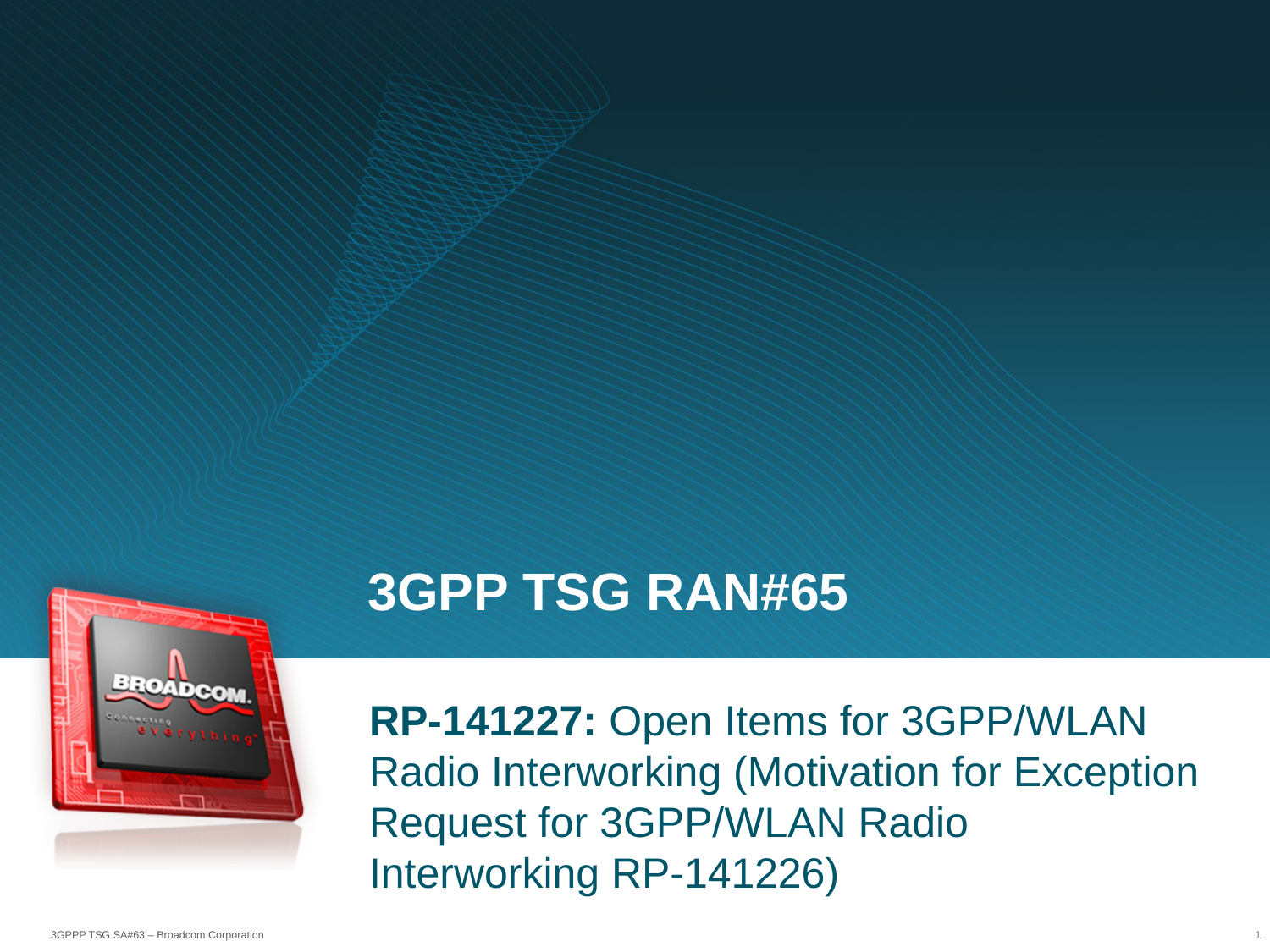

3GPP TSG RAN#65
RP-141227: Open Items for 3GPP/WLAN Radio Interworking (Motivation for Exception Request for 3GPP/WLAN Radio Interworking RP-141226)